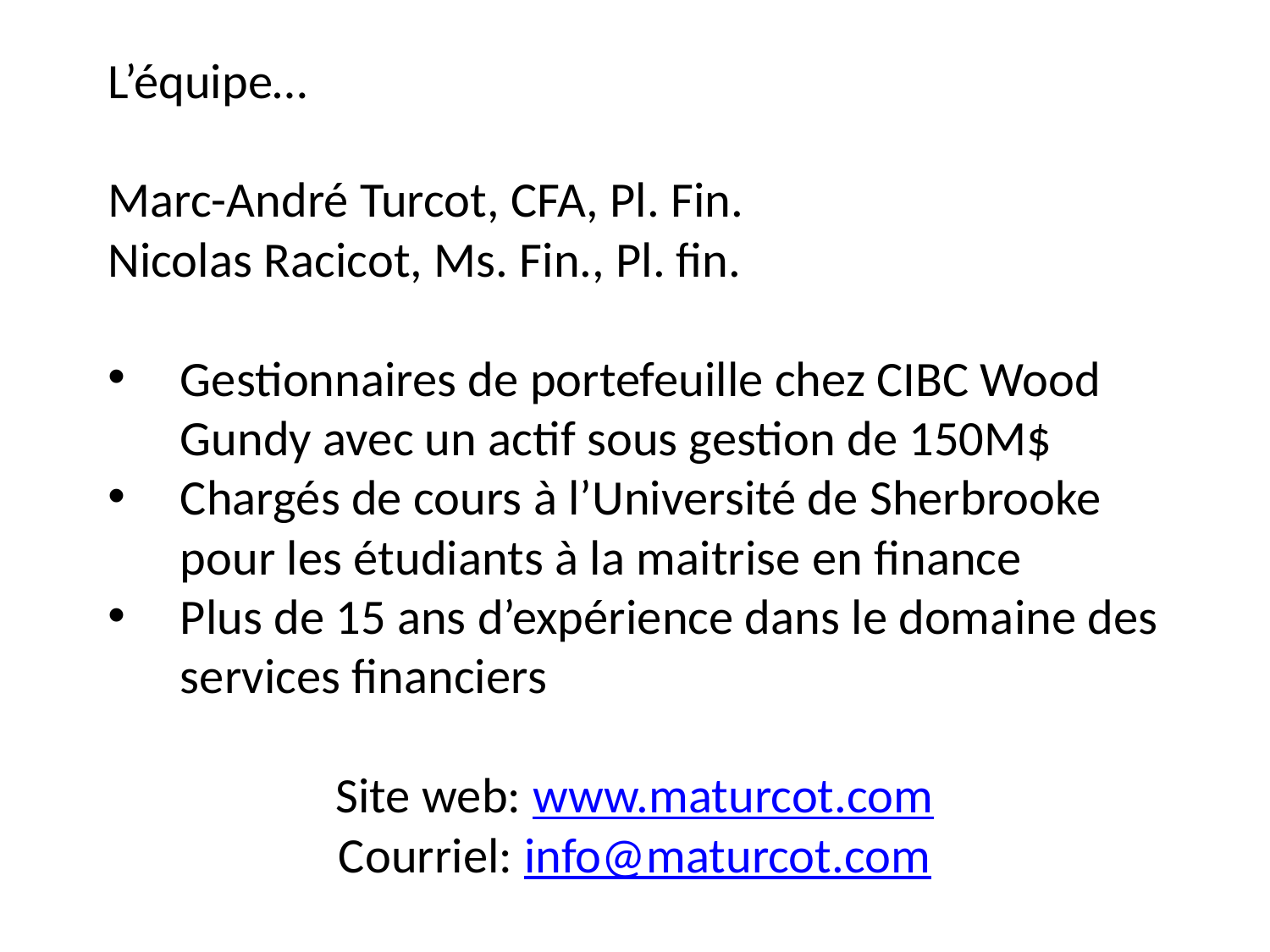

L’équipe…
Marc-André Turcot, CFA, Pl. Fin.
Nicolas Racicot, Ms. Fin., Pl. fin.

Gestionnaires de portefeuille chez CIBC Wood Gundy avec un actif sous gestion de 150M$
Chargés de cours à l’Université de Sherbrooke pour les étudiants à la maitrise en finance
Plus de 15 ans d’expérience dans le domaine des services financiers

Site web: www.maturcot.com
Courriel: info@maturcot.com